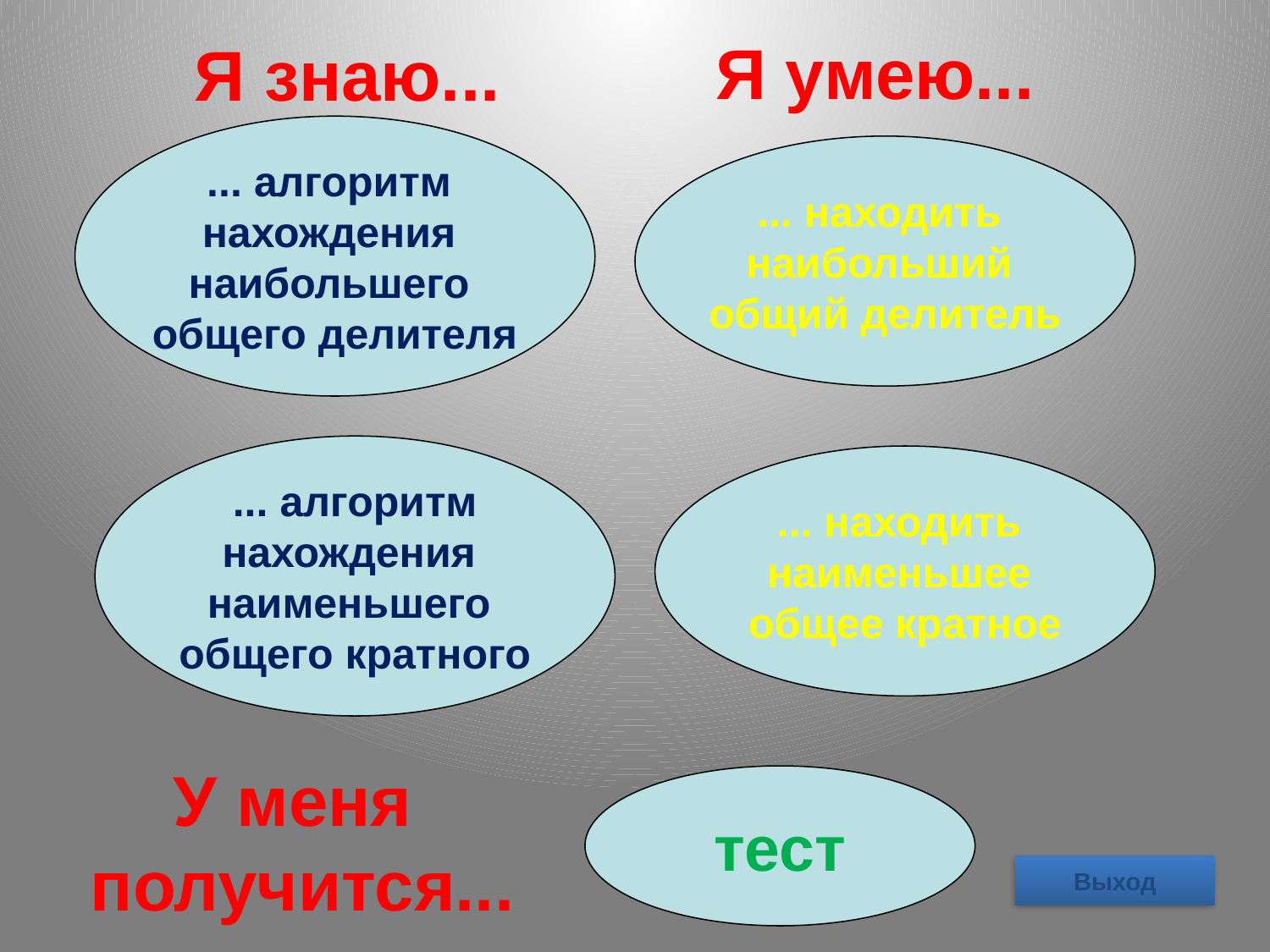

Я умею...
Я знаю...
... алгоритм
нахождения
наибольшего
общего делителя
... находить
наибольший
общий делитель
... алгоритм
нахождения
наименьшего
общего кратного
... находить
наименьшее
общее кратное
У меня
получится...
тест
Выход